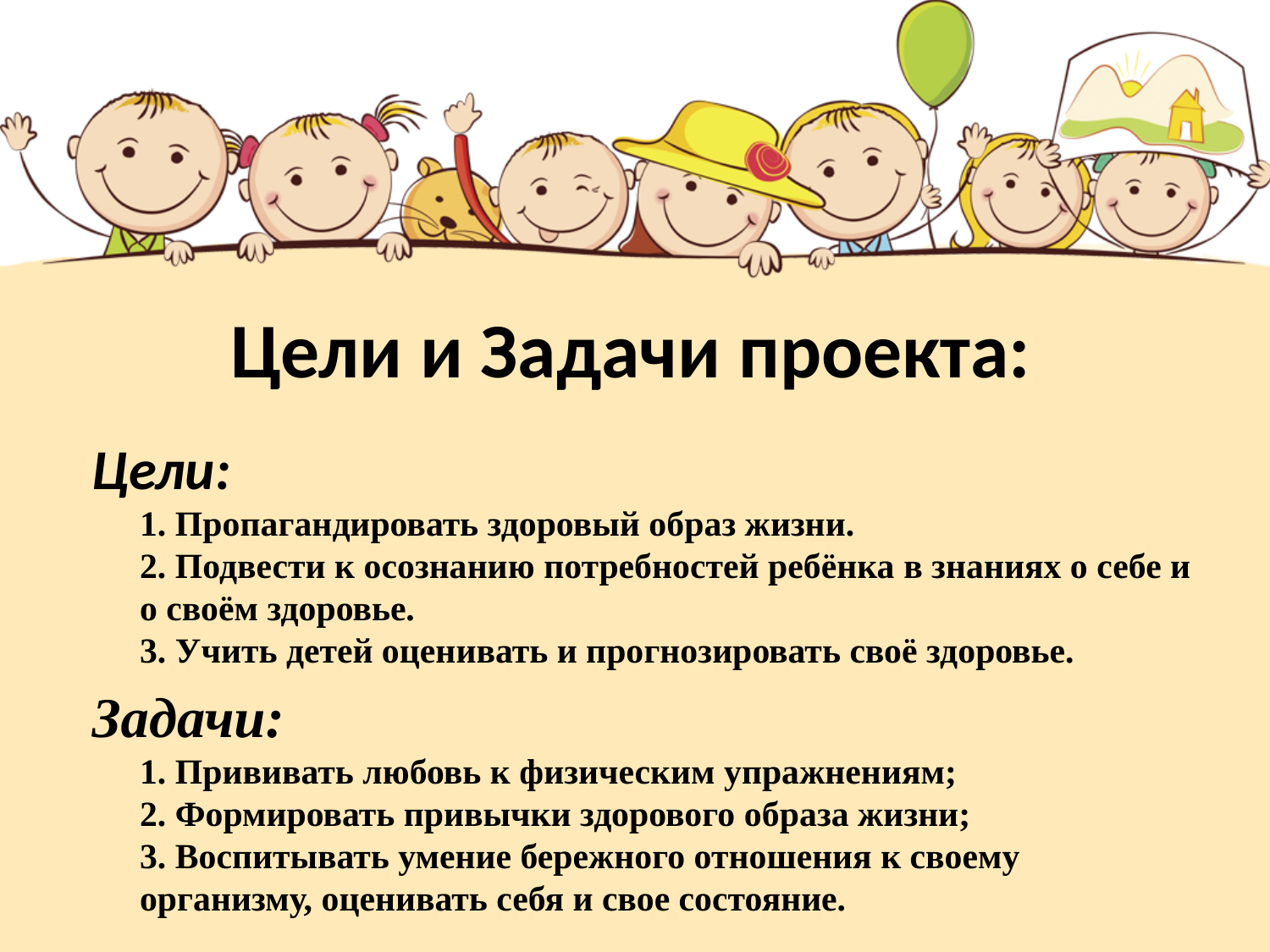

# Цели и Задачи проекта:
Цели:
1. Пропагандировать здоровый образ жизни.
2. Подвести к осознанию потребностей ребёнка в знаниях о себе и о своём здоровье.
3. Учить детей оценивать и прогнозировать своё здоровье.
Задачи:
1. Прививать любовь к физическим упражнениям;
2. Формировать привычки здорового образа жизни;
3. Воспитывать умение бережного отношения к своему организму, оценивать себя и свое состояние.